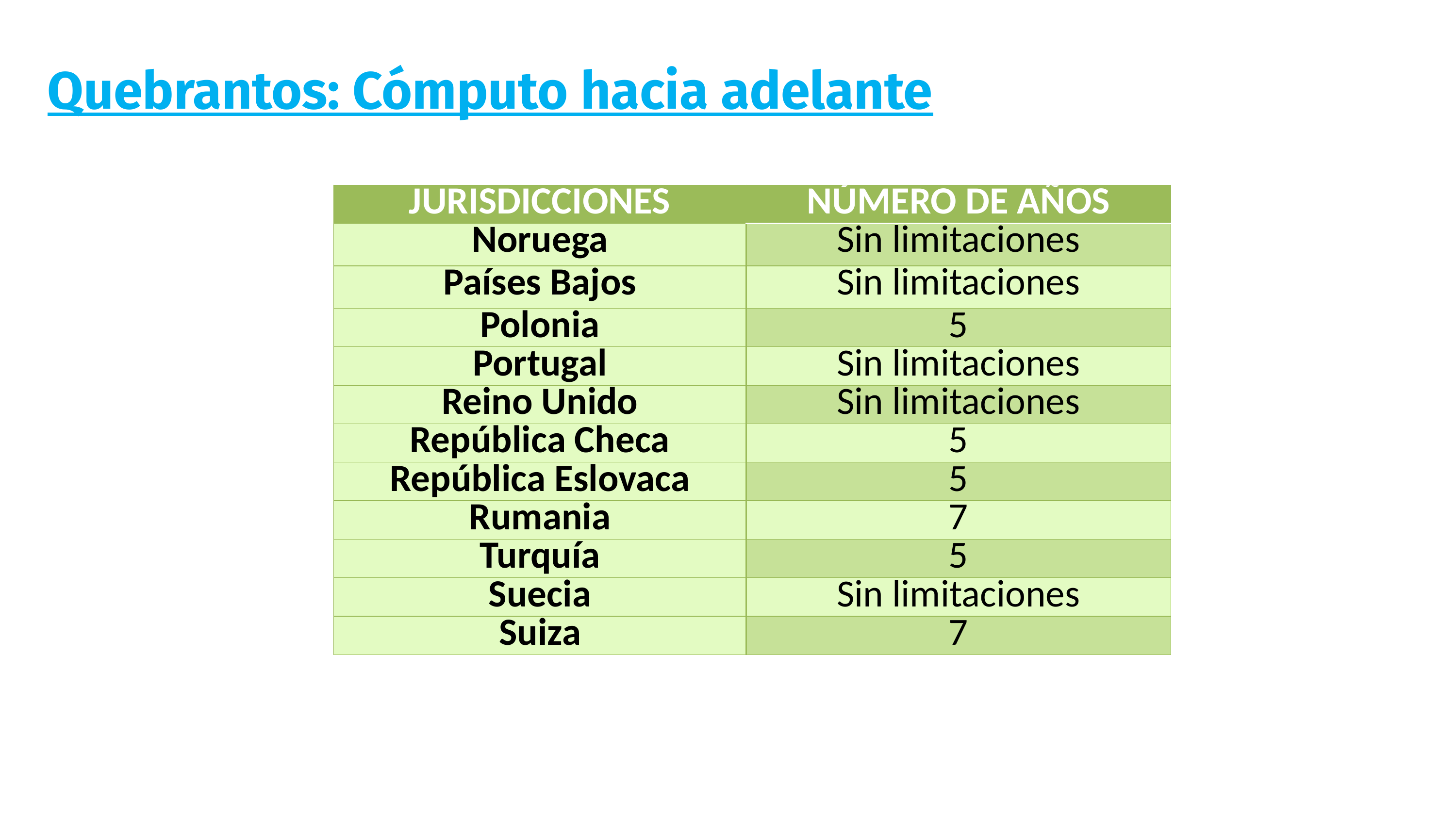

Quebrantos: Cómputo hacia adelante
| JURISDICCIONES | NÚMERO DE AÑOS |
| --- | --- |
| Noruega | Sin limitaciones |
| Países Bajos | Sin limitaciones |
| Polonia | 5 |
| Portugal | Sin limitaciones |
| Reino Unido | Sin limitaciones |
| República Checa | 5 |
| República Eslovaca | 5 |
| Rumania | 7 |
| Turquía | 5 |
| Suecia | Sin limitaciones |
| Suiza | 7 |